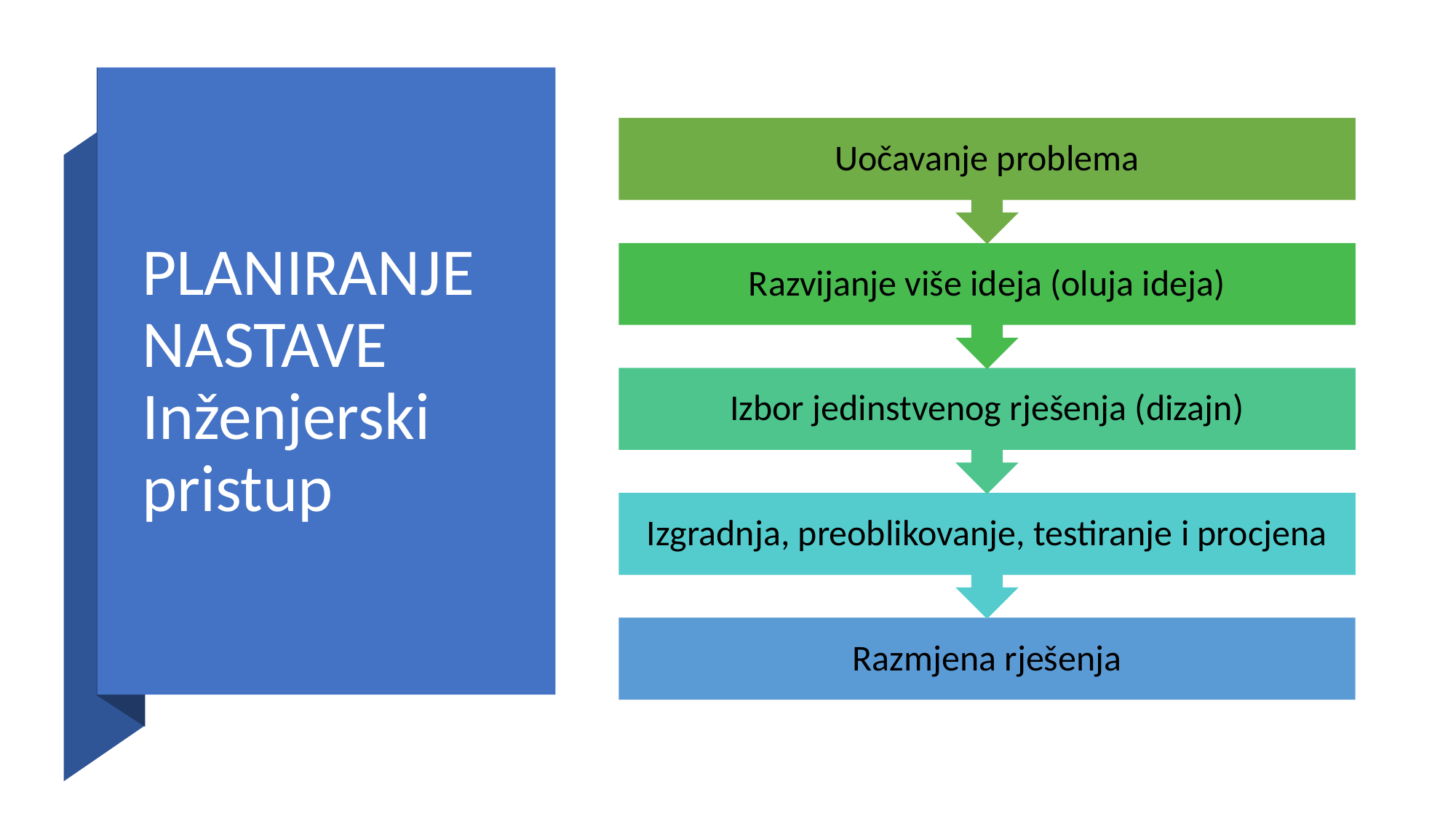

# PLANIRANJE NASTAVE Inženjerski pristup
Razmjena rješenja
Izgradnja, preoblikovanje, testiranje i procjena
Izbor jedinstvenog rješenja (dizajn)
Razvijanje više ideja (oluja ideja)
Uočavanje problema